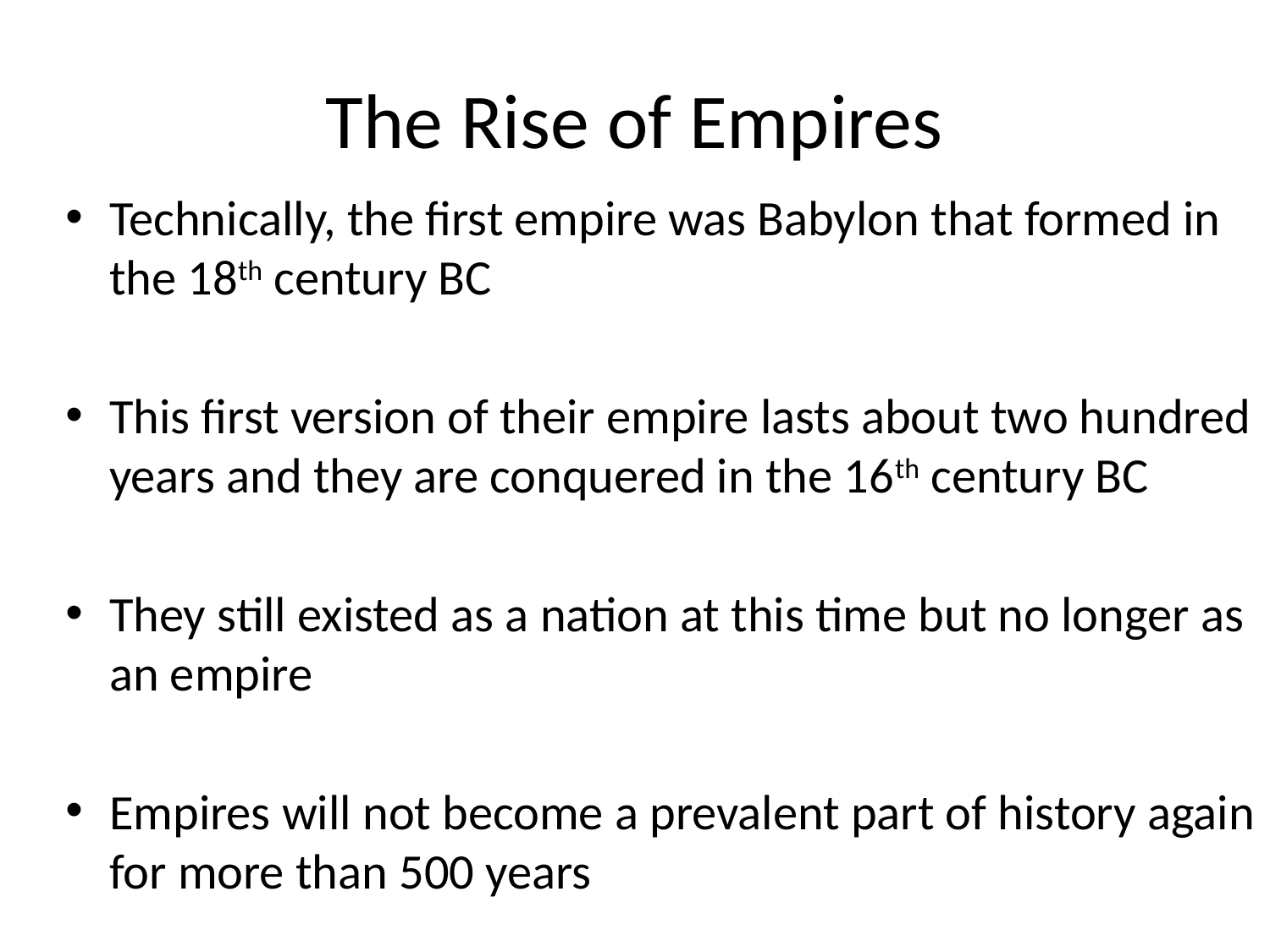

# The Rise of Empires
Technically, the first empire was Babylon that formed in the 18th century BC

This first version of their empire lasts about two hundred years and they are conquered in the 16th century BC

They still existed as a nation at this time but no longer as an empire

Empires will not become a prevalent part of history again for more than 500 years